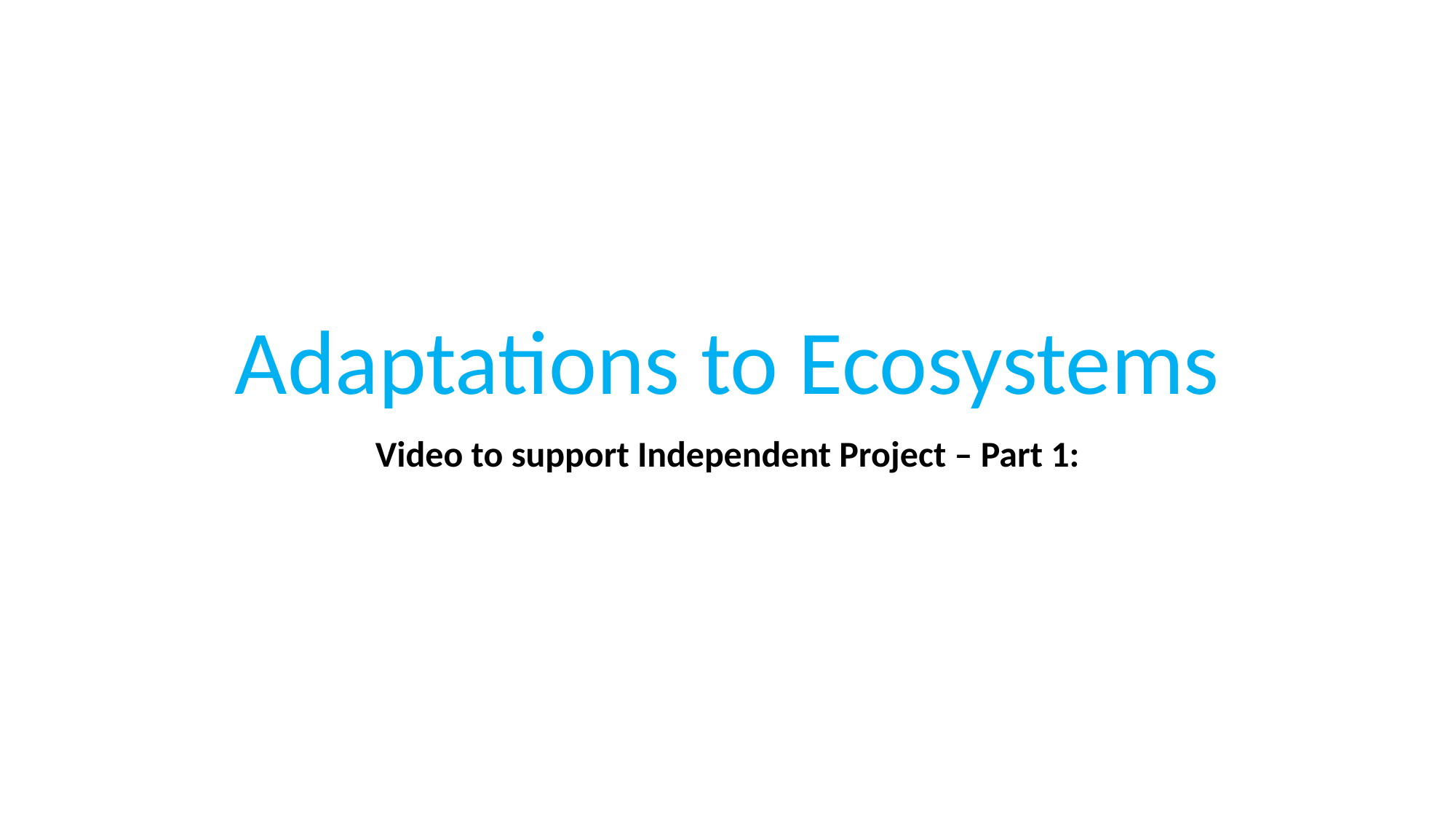

# Adaptations to Ecosystems
Video to support Independent Project – Part 1: